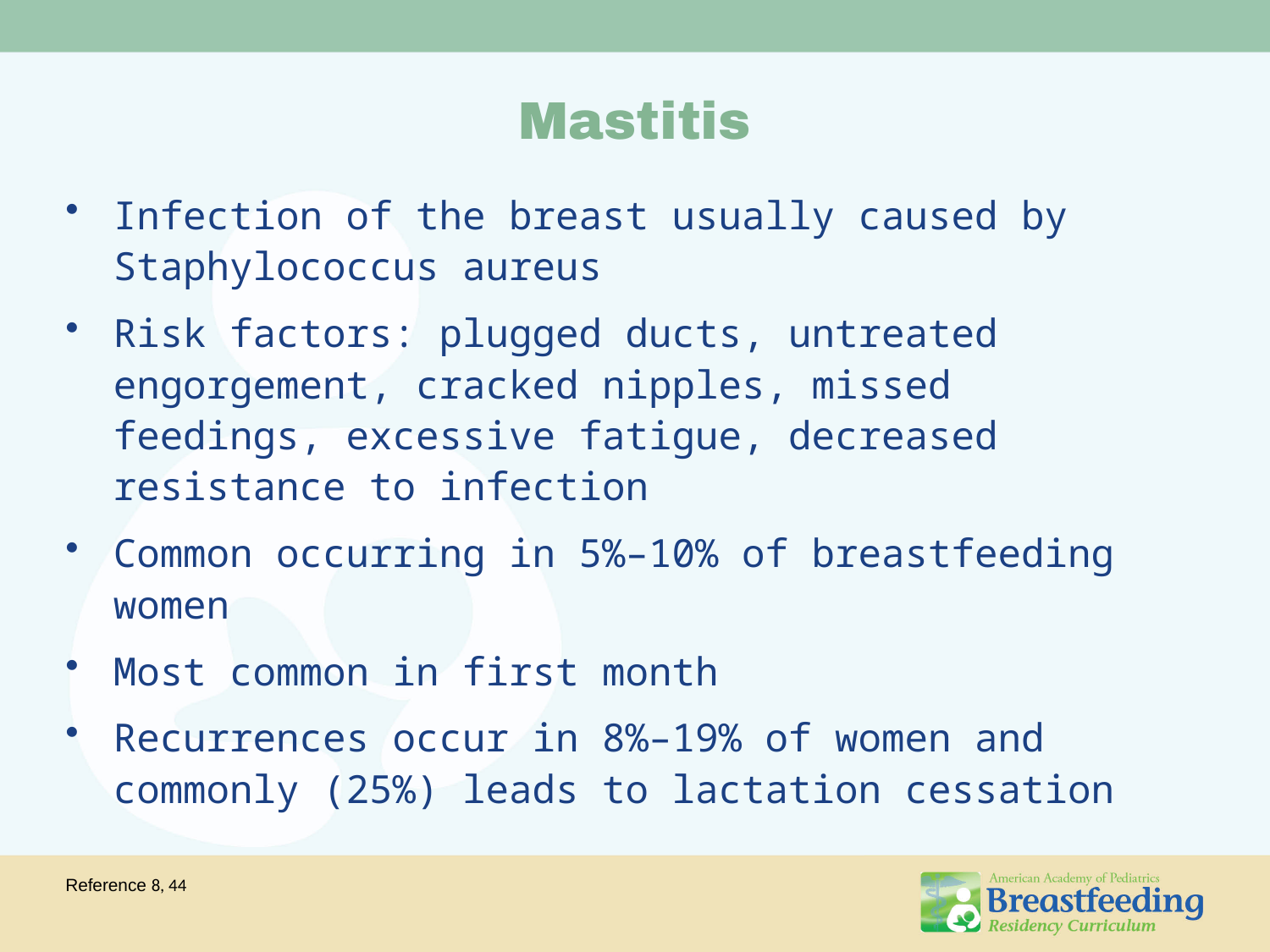

# Mastitis
Infection of the breast usually caused by Staphylococcus aureus
Risk factors: plugged ducts, untreated engorgement, cracked nipples, missed feedings, excessive fatigue, decreased resistance to infection
Common occurring in 5%–10% of breastfeeding women
Most common in first month
Recurrences occur in 8%–19% of women and commonly (25%) leads to lactation cessation
Reference 8, 44